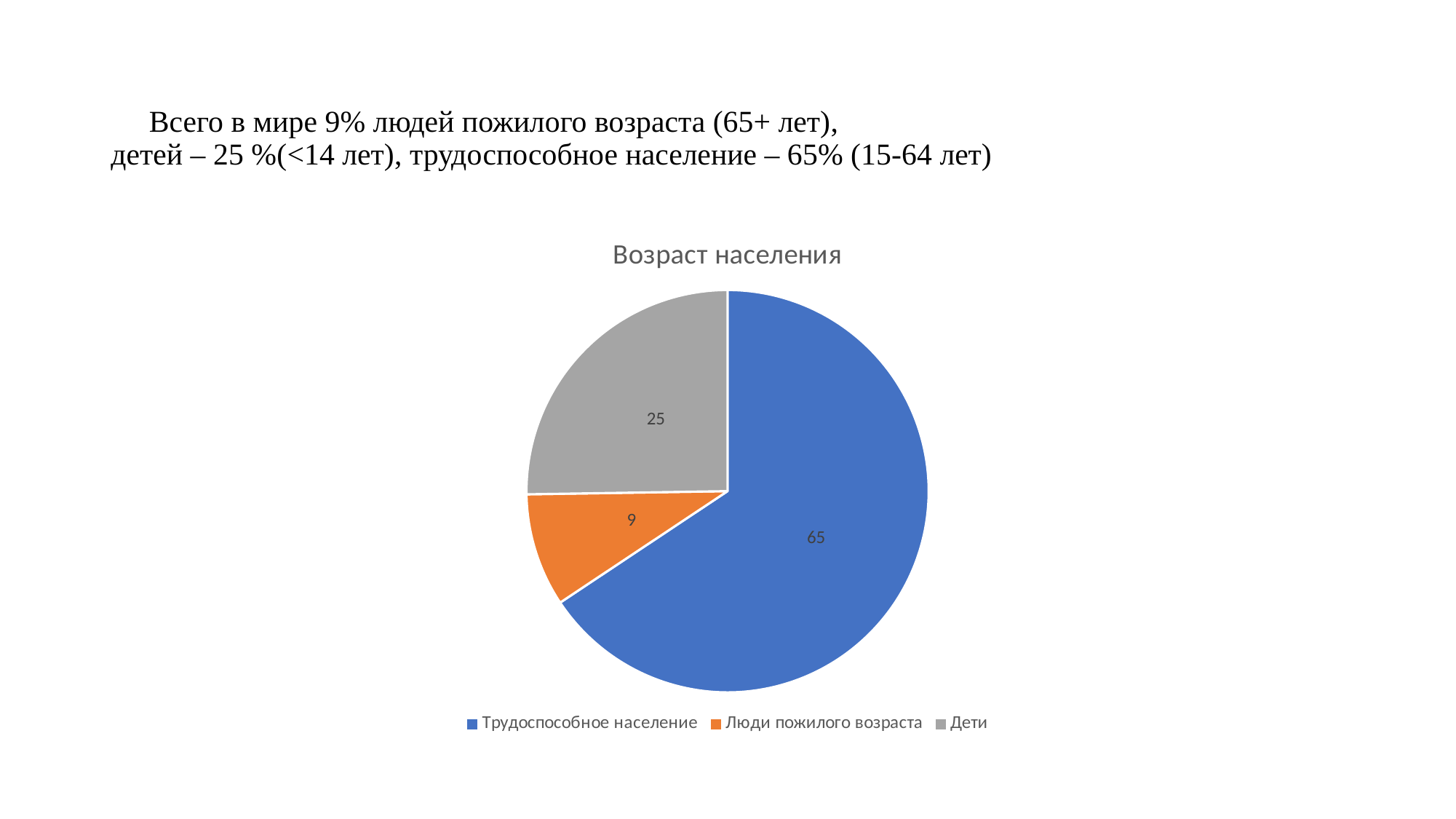

# Всего в мире 9% людей пожилого возраста (65+ лет), детей – 25 %(<14 лет), трудоспособное население – 65% (15-64 лет)

### Chart: Возраст населения

| Category | Возраст в мире |
|---|---|
| Трудоспособное население | 65.0 |
| Люди пожилого возраста | 9.0 |
| Дети | 25.0 |